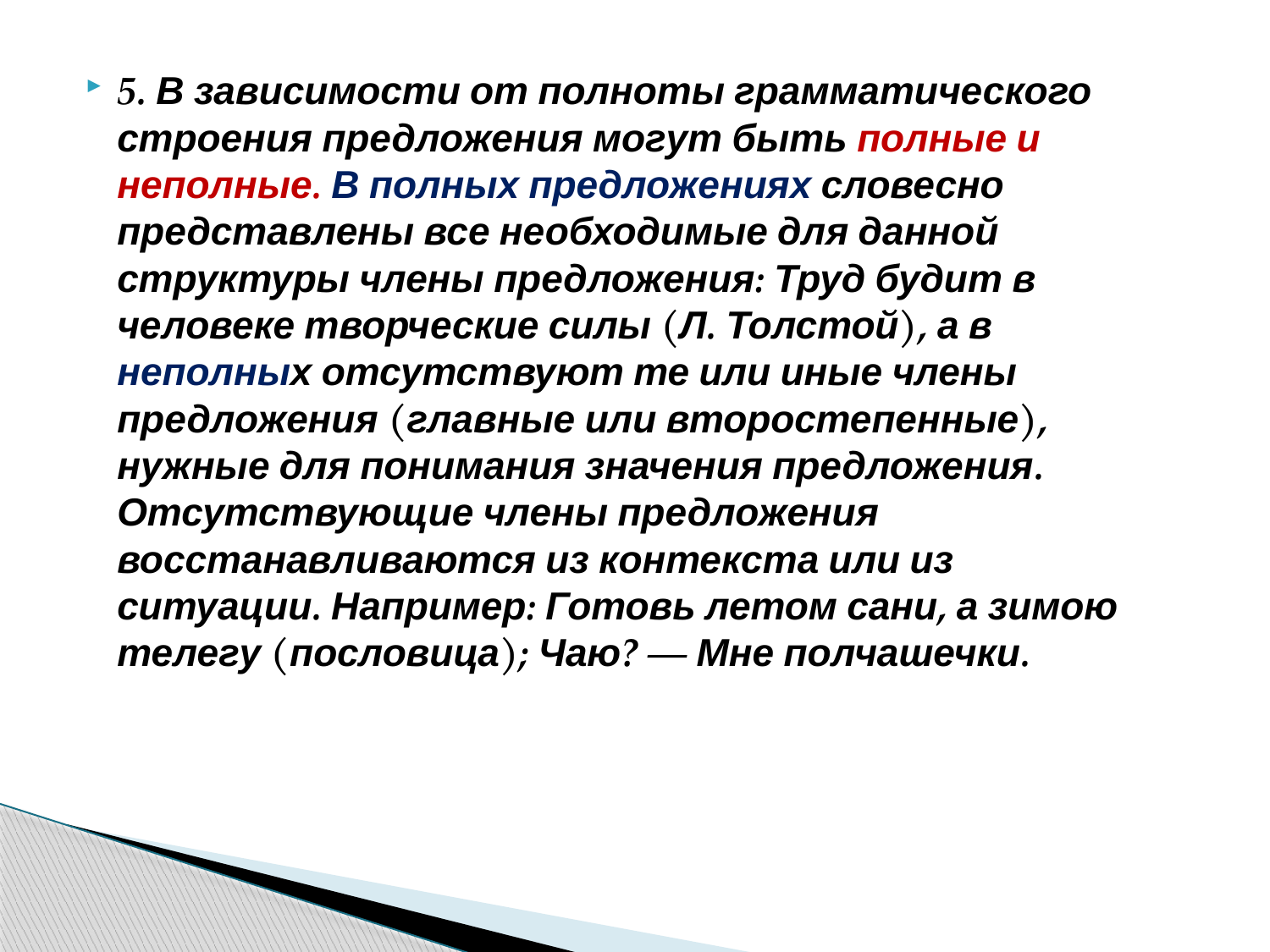

5. В зависимости от полноты грамматического строения предложения могут быть полные и неполные. В полных предложениях словесно представлены все необходимые для данной структуры члены предложения: Труд будит в человеке творческие силы (Л. Толстой), а в неполных отсутствуют те или иные члены предложения (главные или второстепенные), нужные для понимания значения предложения. Отсутствующие члены предложения восстанавливаются из контекста или из ситуации. Например: Готовь летом сани, а зимою телегу (пословица); Чаю? — Мне полчашечки.